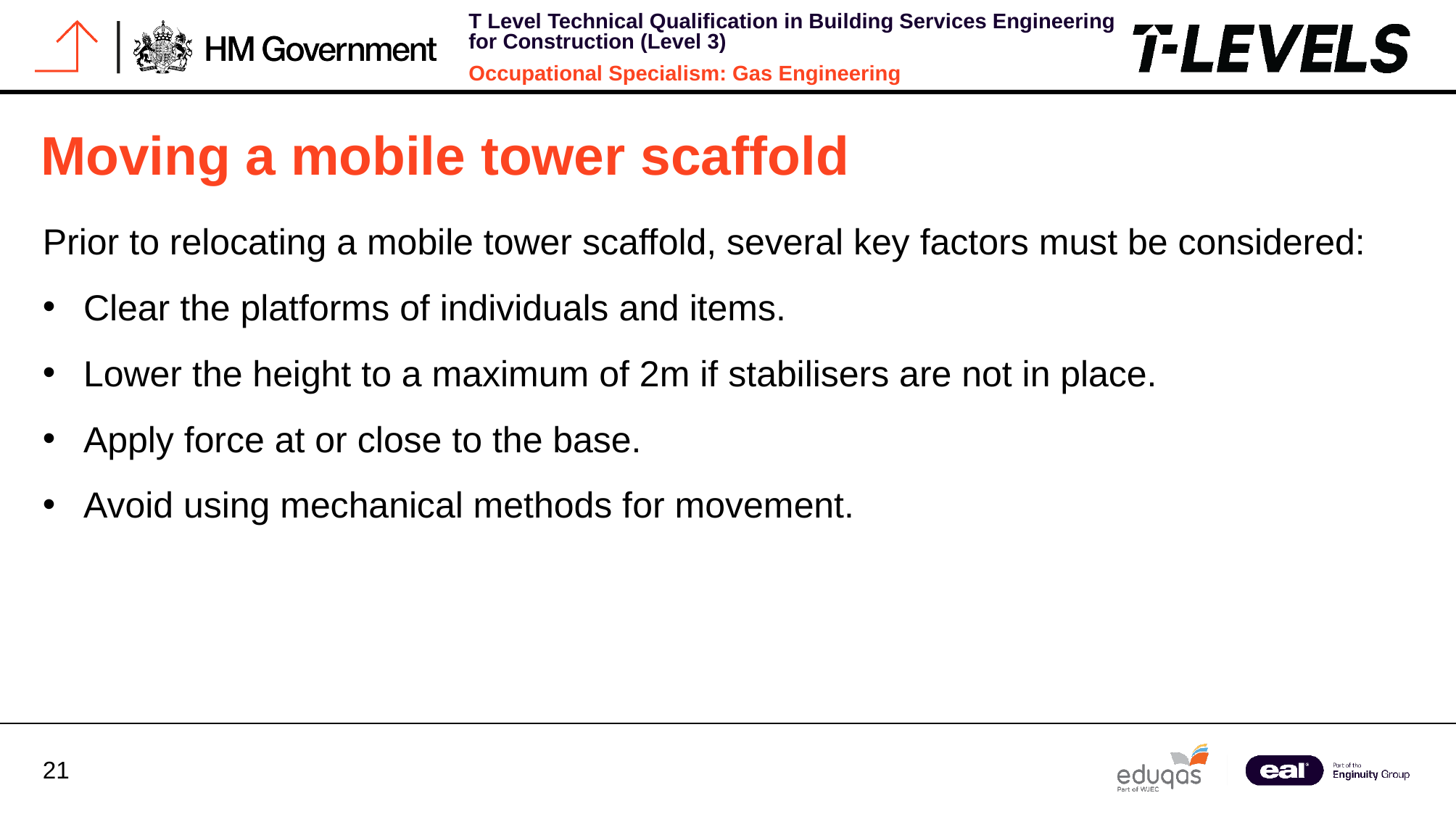

Moving a mobile tower scaffold
Prior to relocating a mobile tower scaffold, several key factors must be considered:
Clear the platforms of individuals and items.
Lower the height to a maximum of 2m if stabilisers are not in place.
Apply force at or close to the base.
Avoid using mechanical methods for movement.